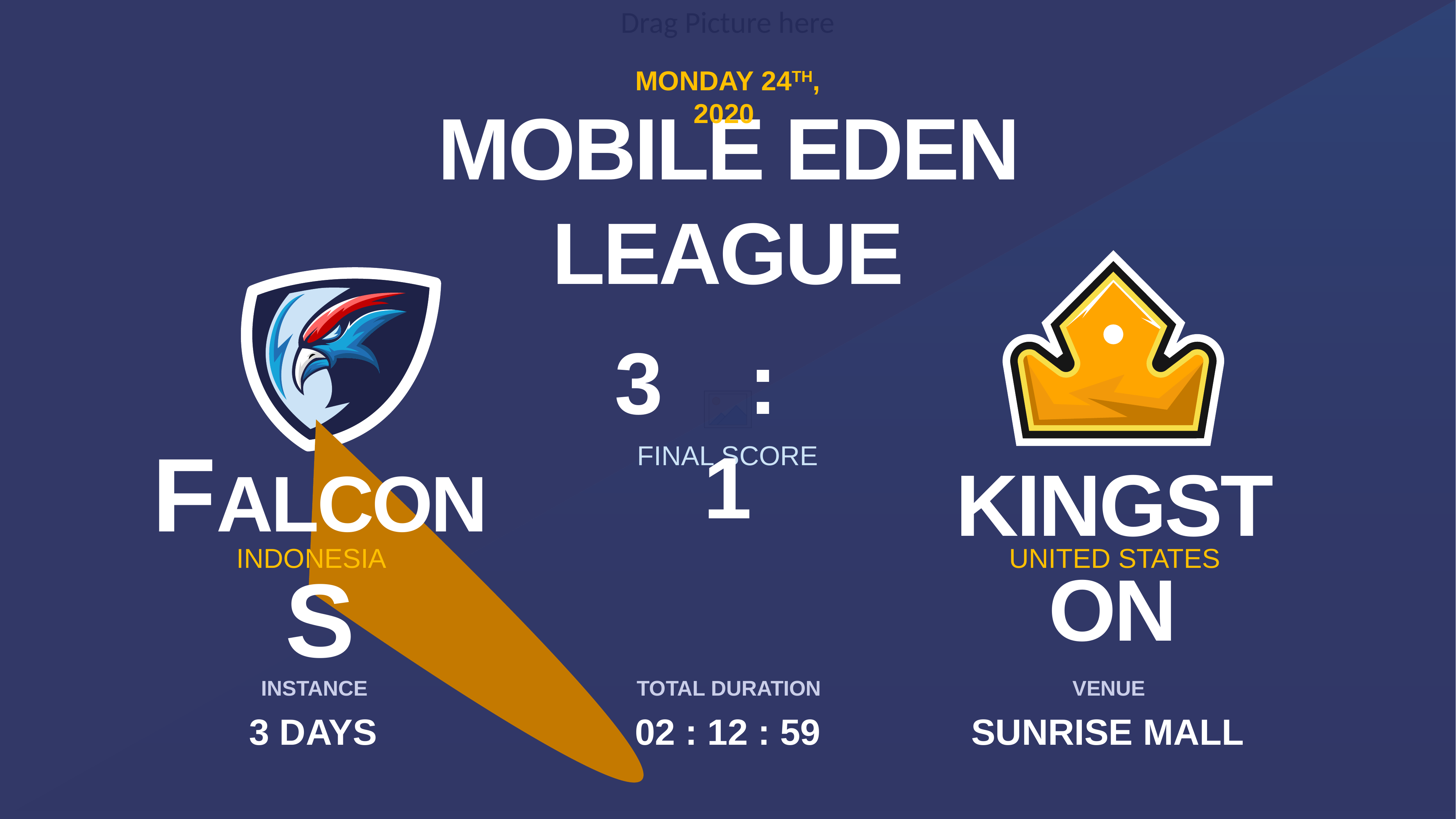

MONDAY 24TH, 2020
MOBILE EDEN LEAGUE

3    :    1
FALCONS
FINAL SCORE
KINGSTON
INDONESIA
UNITED STATES
INSTANCE
3 DAYS
TOTAL DURATION
02 : 12 : 59
VENUE
SUNRISE MALL